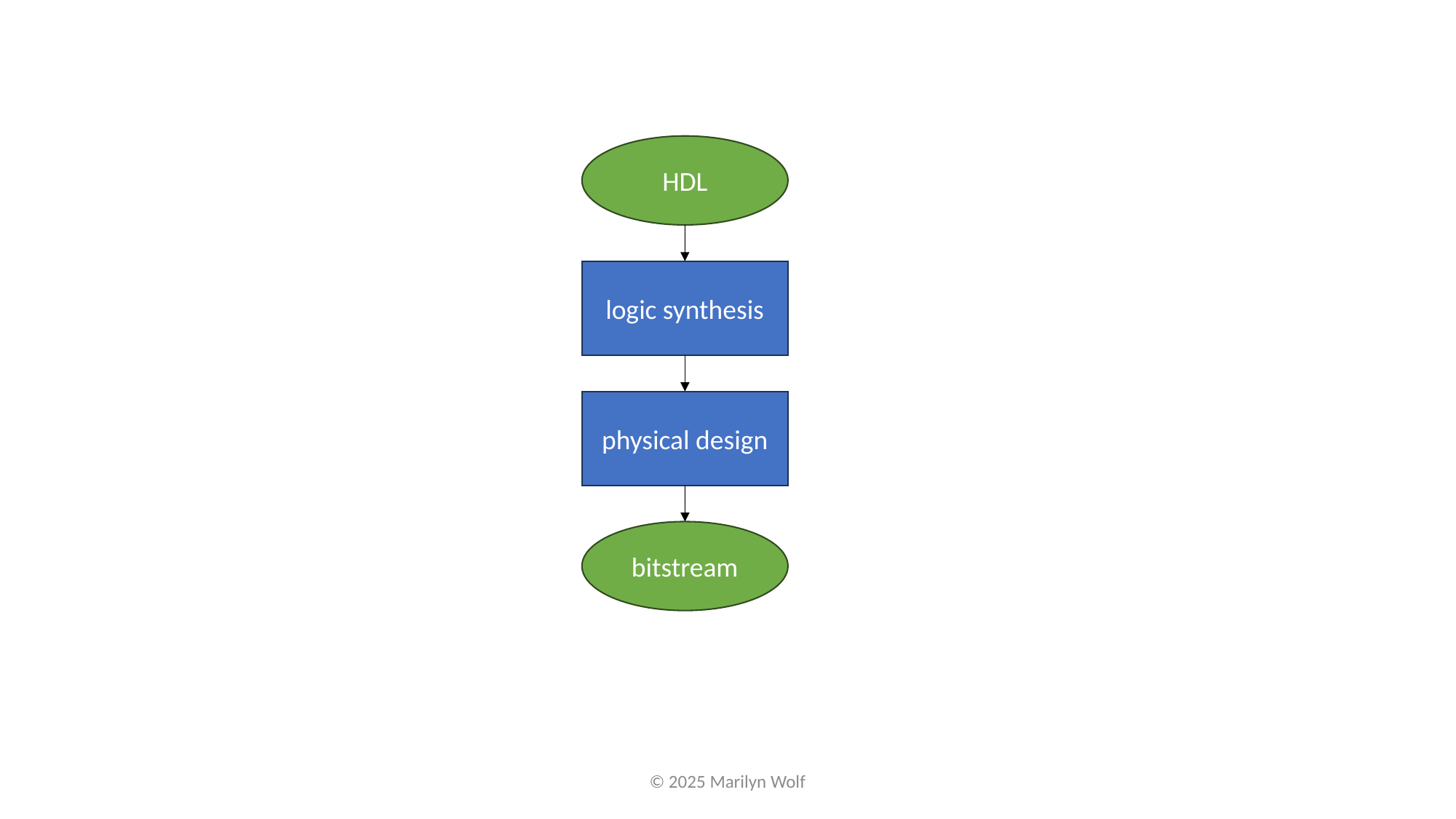

HDL
logic synthesis
physical design
bitstream
© 2025 Marilyn Wolf